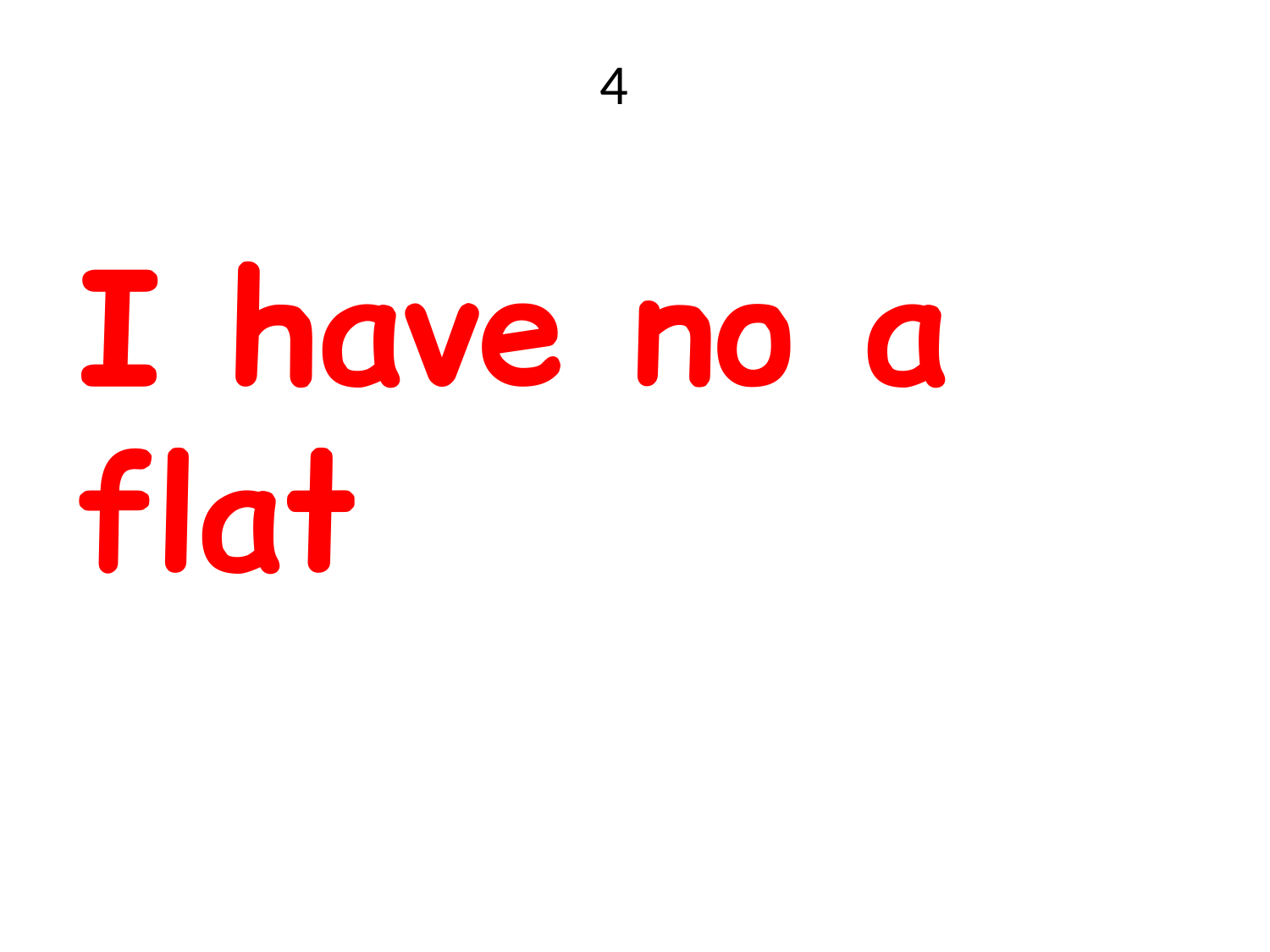

# 4
I have no a flat